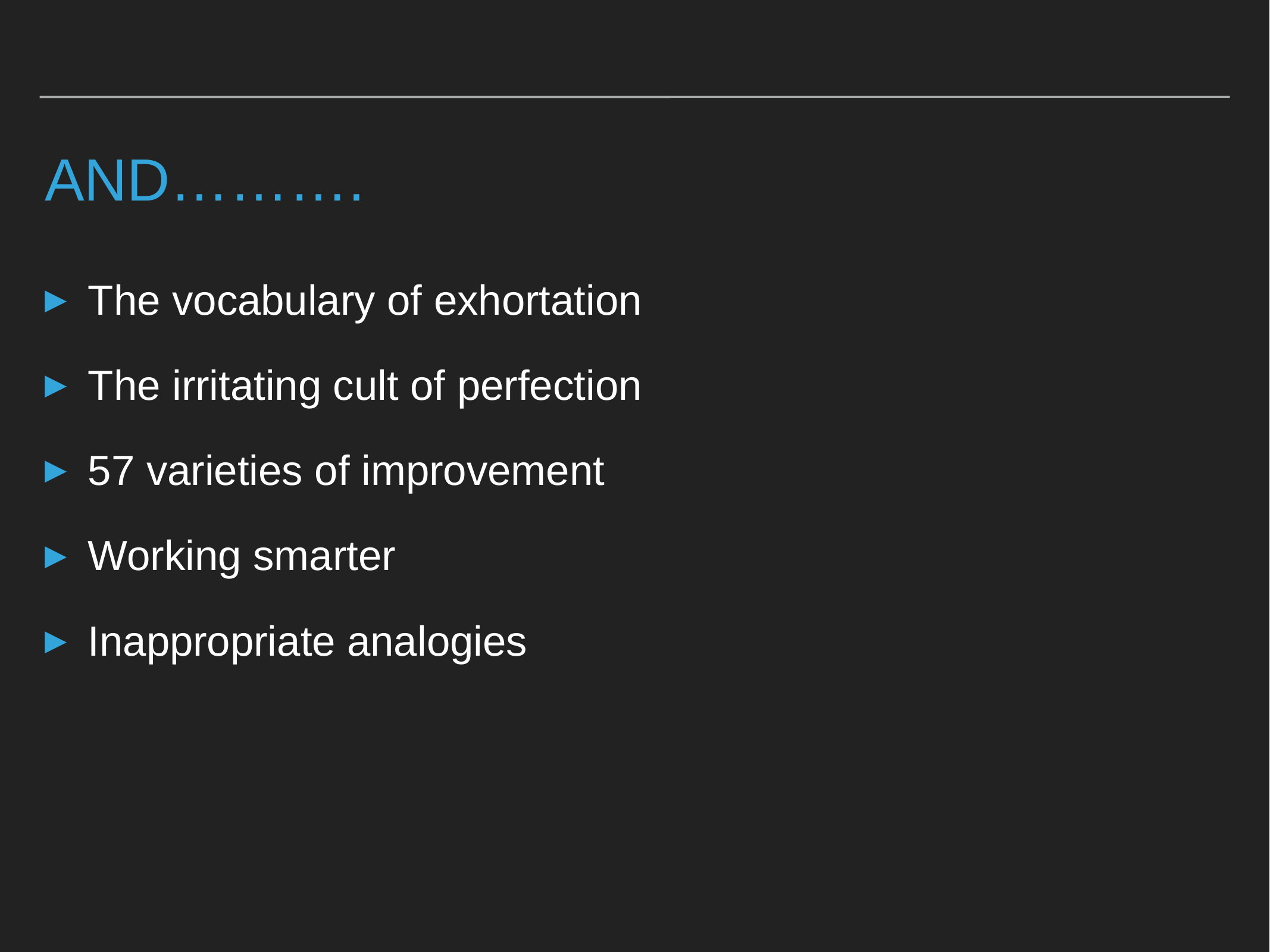

# And……….
The vocabulary of exhortation
The irritating cult of perfection
57 varieties of improvement
Working smarter
Inappropriate analogies